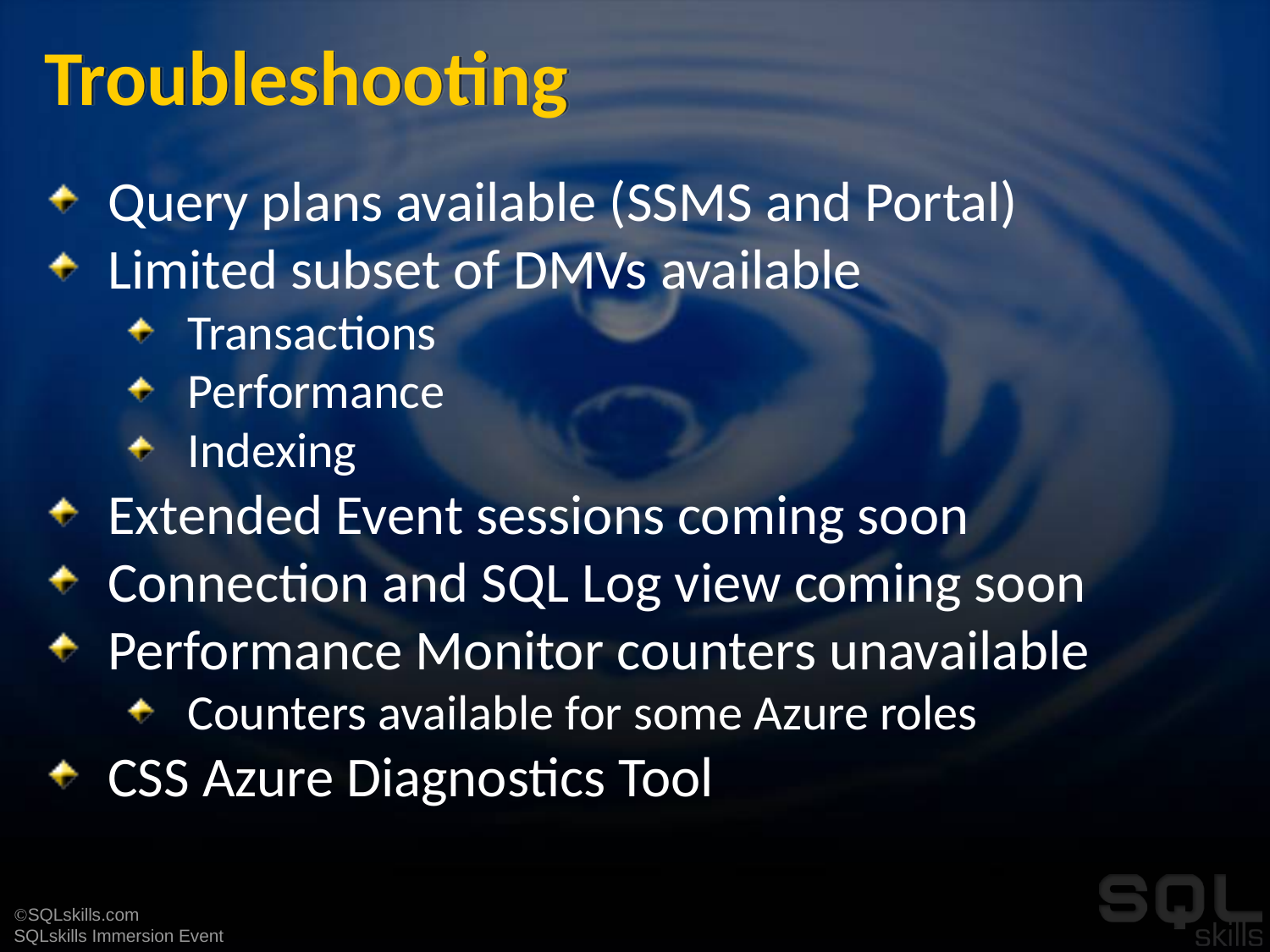

# Troubleshooting
Query plans available (SSMS and Portal)
Limited subset of DMVs available
Transactions
Performance
Indexing
Extended Event sessions coming soon
Connection and SQL Log view coming soon
Performance Monitor counters unavailable
Counters available for some Azure roles
CSS Azure Diagnostics Tool